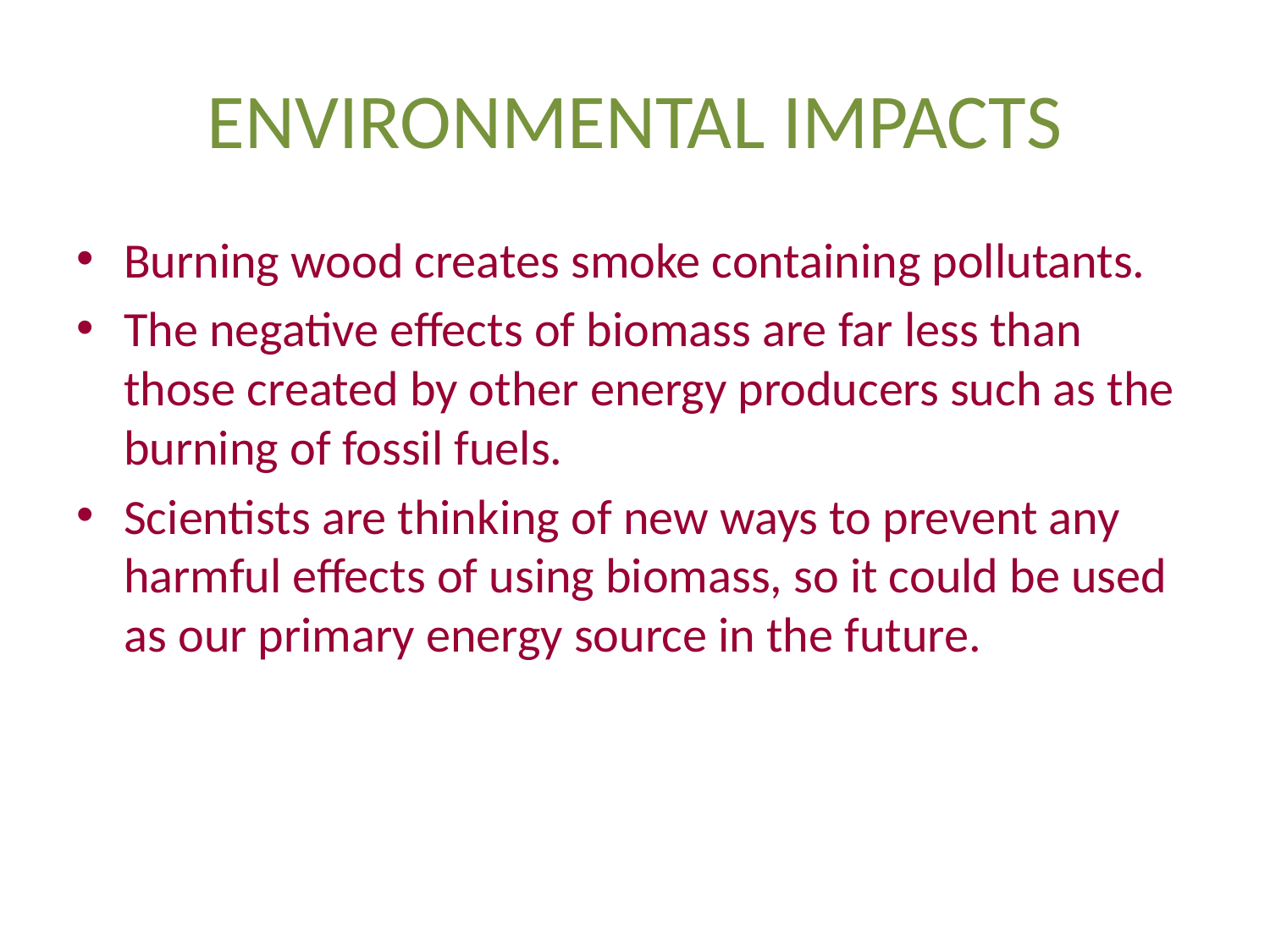

# ENVIRONMENTAL IMPACTS
Burning wood creates smoke containing pollutants.
The negative effects of biomass are far less than those created by other energy producers such as the burning of fossil fuels.
Scientists are thinking of new ways to prevent any harmful effects of using biomass, so it could be used as our primary energy source in the future.